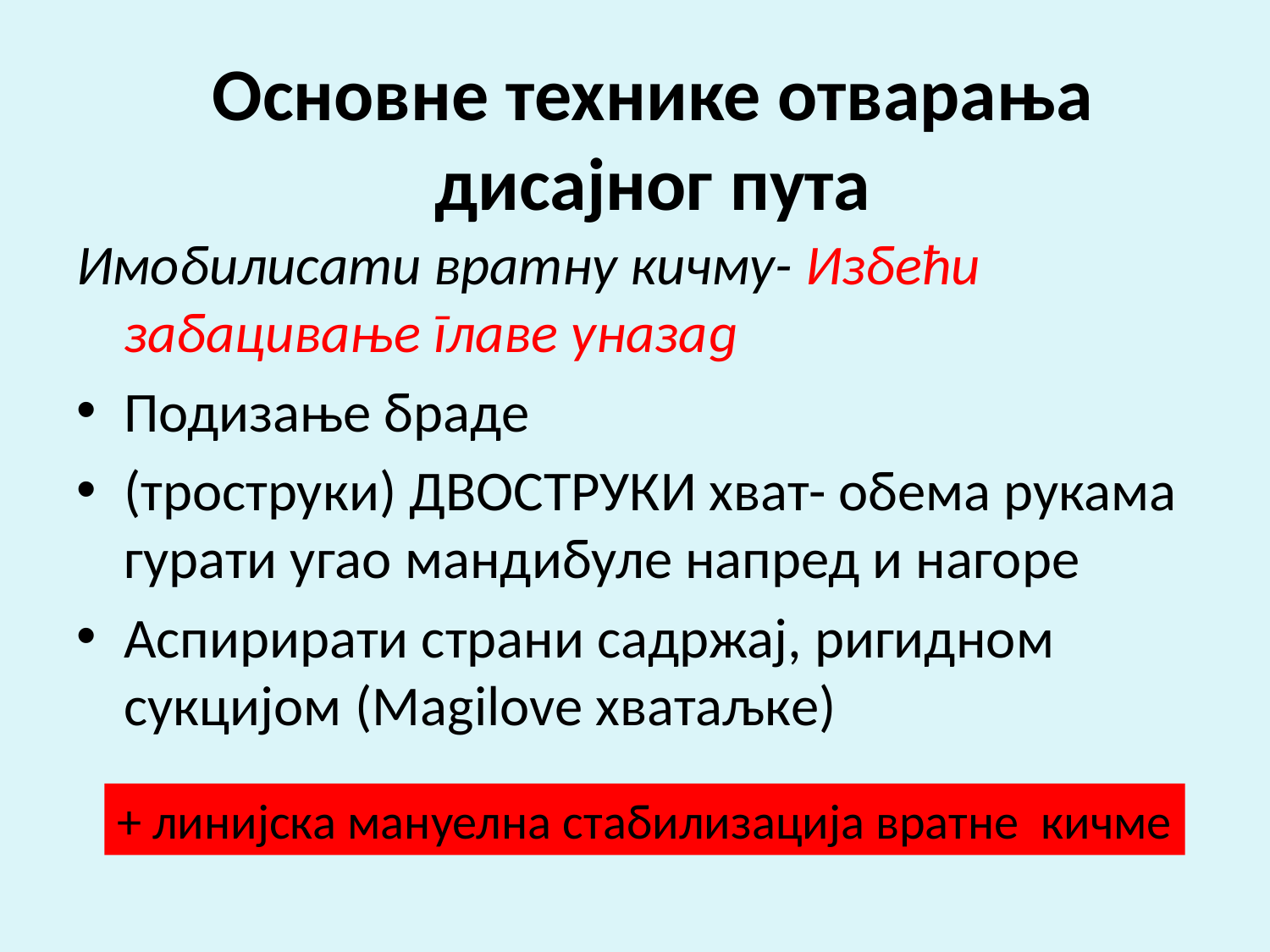

# Основне технике отварања дисајног пута
Имобилисати вратну кичму- Избећи забацивање главе уназад
Подизање браде
(троструки) ДВОСТРУКИ хват- обема рукама гурати угао мандибуле напред и нагоре
Аспирирати страни садржај, ригидном сукцијом (Magilove хватаљке)

+ линијска мануелна стабилизација вратне  кичме